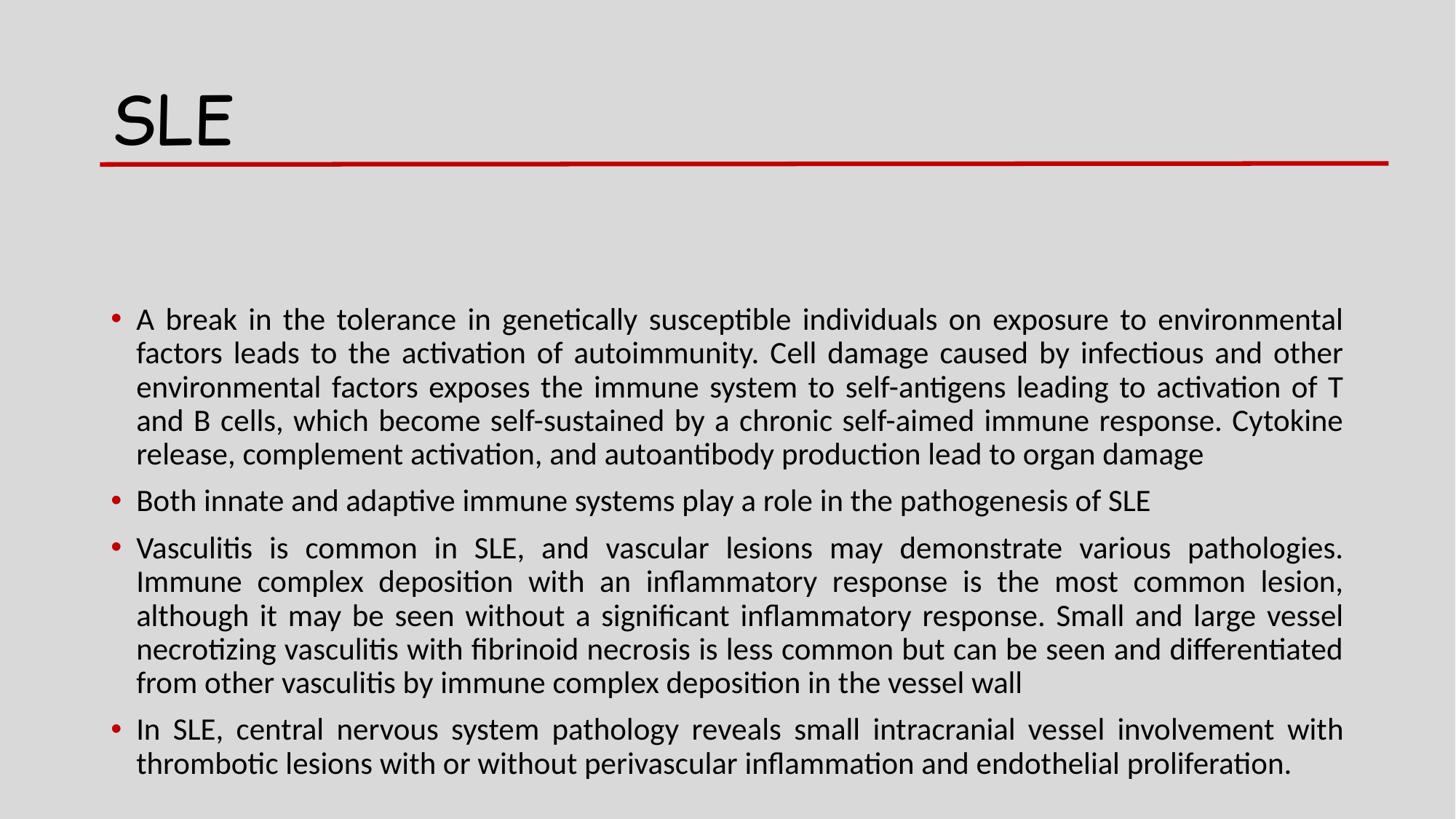

# SLE

A break in the tolerance in genetically susceptible individuals on exposure to environmental factors leads to the activation of autoimmunity. Cell damage caused by infectious and other environmental factors exposes the immune system to self-antigens leading to activation of T and B cells, which become self-sustained by a chronic self-aimed immune response. Cytokine release, complement activation, and autoantibody production lead to organ damage
Both innate and adaptive immune systems play a role in the pathogenesis of SLE
Vasculitis is common in SLE, and vascular lesions may demonstrate various pathologies. Immune complex deposition with an inflammatory response is the most common lesion, although it may be seen without a significant inflammatory response. Small and large vessel necrotizing vasculitis with fibrinoid necrosis is less common but can be seen and differentiated from other vasculitis by immune complex deposition in the vessel wall
In SLE, central nervous system pathology reveals small intracranial vessel involvement with thrombotic lesions with or without perivascular inflammation and endothelial proliferation.